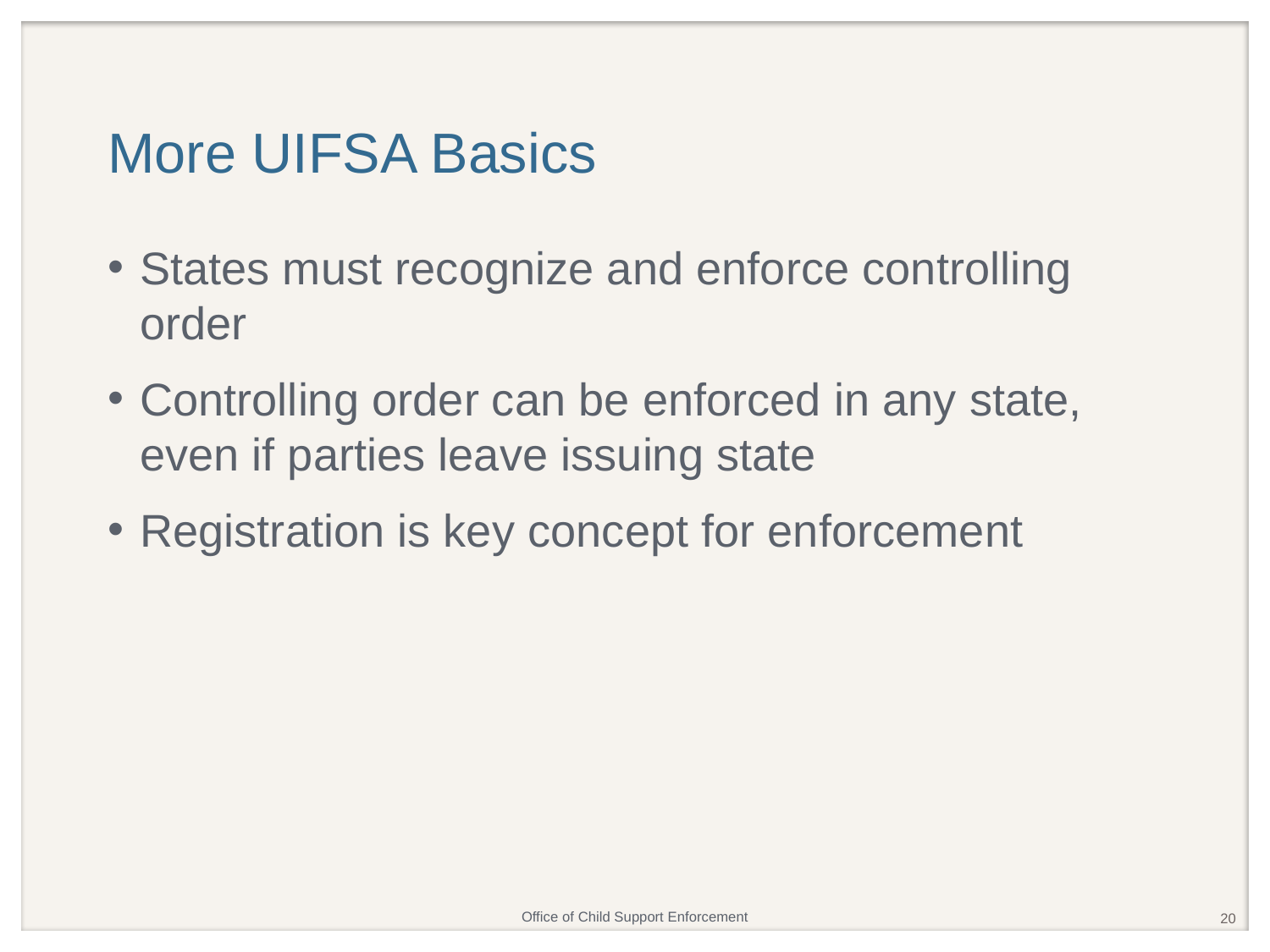

# More UIFSA Basics
States must recognize and enforce controlling order
Controlling order can be enforced in any state, even if parties leave issuing state
Registration is key concept for enforcement

20